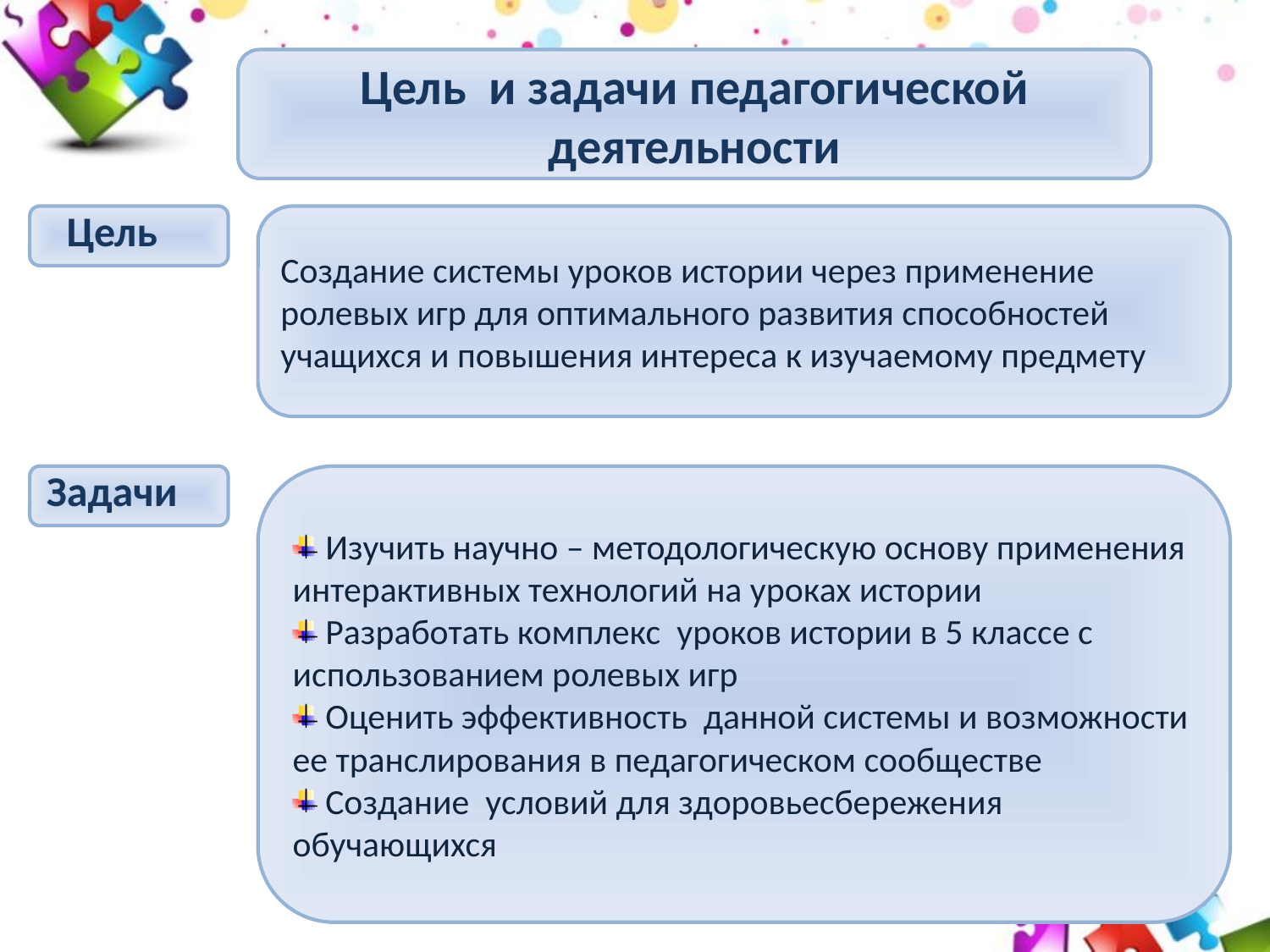

Цель  и задачи педагогической деятельности
Цель
Создание системы уроков истории через применение ролевых игр для оптимального развития способностей учащихся и повышения интереса к изучаемому предмету
Задачи
 Изучить научно – методологическую основу применения интерактивных технологий на уроках истории
 Разработать комплекс  уроков истории в 5 классе с использованием ролевых игр
 Оценить эффективность  данной системы и возможности ее транслирования в педагогическом сообществе
 Создание  условий для здоровьесбережения  обучающихся